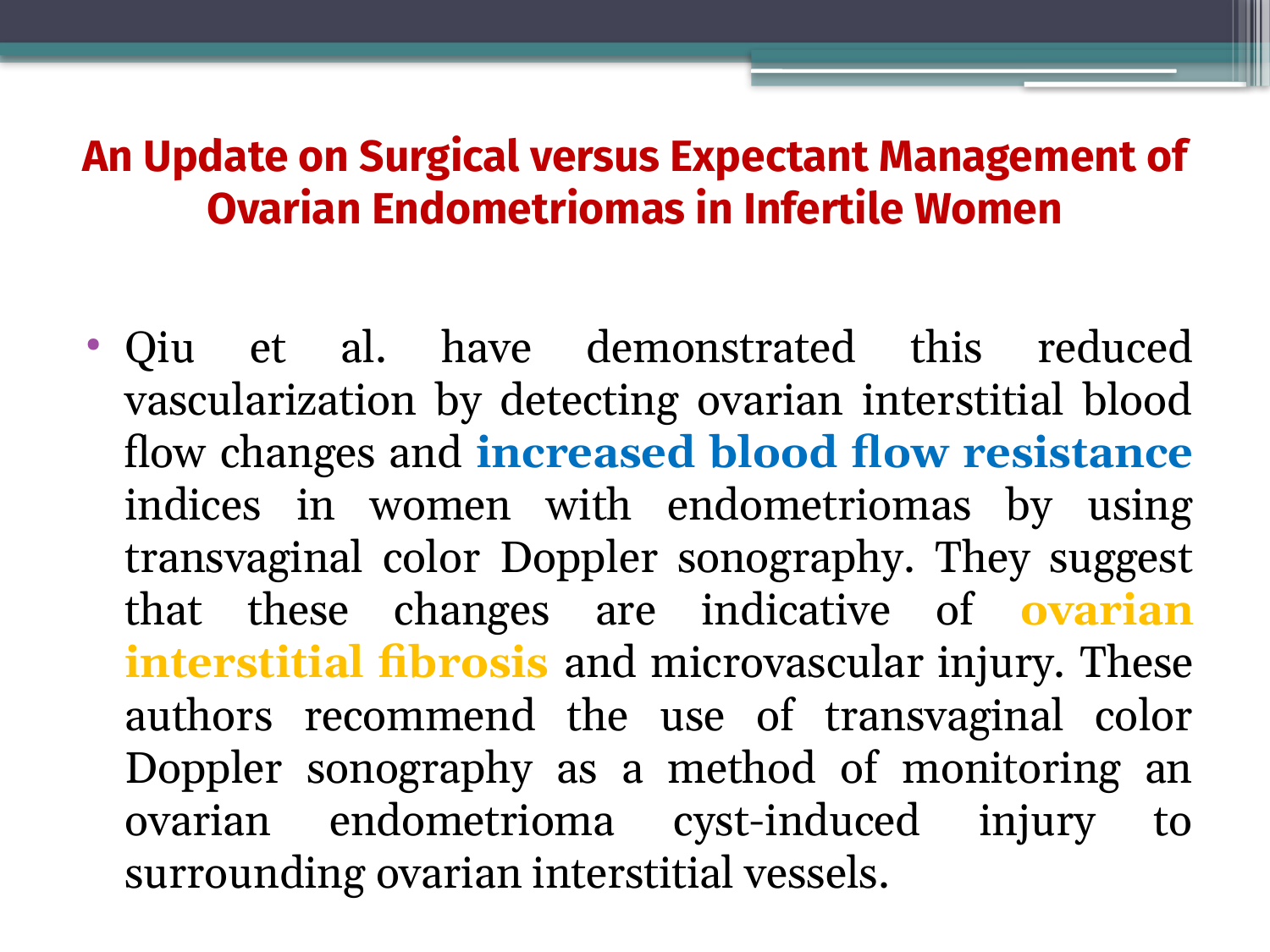

# An Update on Surgical versus Expectant Management of Ovarian Endometriomas in Infertile Women
Qiu et al. have demonstrated this reduced vascularization by detecting ovarian interstitial blood flow changes and increased blood flow resistance indices in women with endometriomas by using transvaginal color Doppler sonography. They suggest that these changes are indicative of ovarian interstitial fibrosis and microvascular injury. These authors recommend the use of transvaginal color Doppler sonography as a method of monitoring an ovarian endometrioma cyst-induced injury to surrounding ovarian interstitial vessels.